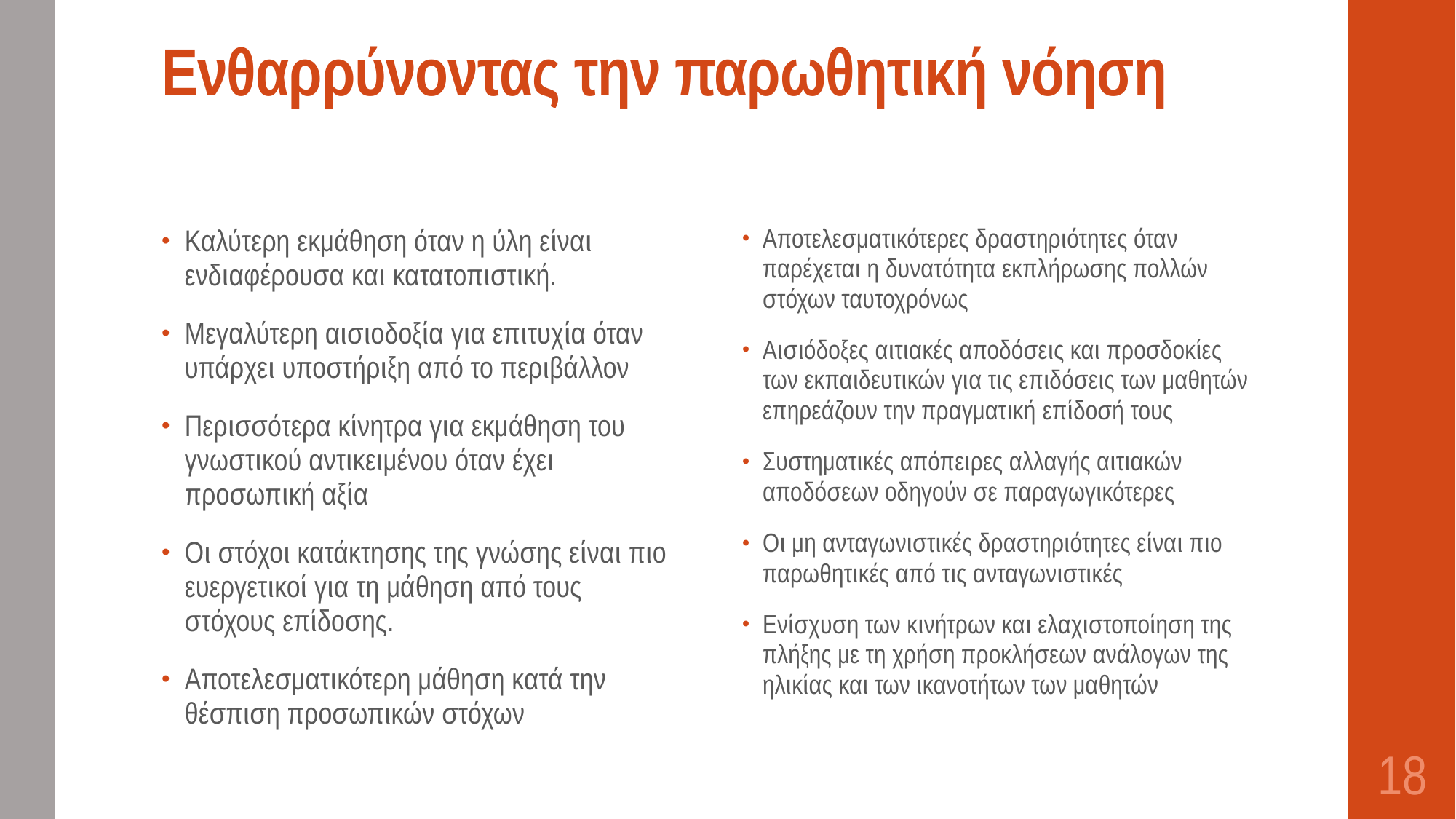

# Ενθαρρύνοντας την παρωθητική νόηση
Καλύτερη εκμάθηση όταν η ύλη είναι ενδιαφέρουσα και κατατοπιστική.
Μεγαλύτερη αισιοδοξία για επιτυχία όταν υπάρχει υποστήριξη από το περιβάλλον
Περισσότερα κίνητρα για εκμάθηση του γνωστικού αντικειμένου όταν έχει προσωπική αξία
Οι στόχοι κατάκτησης της γνώσης είναι πιο ευεργετικοί για τη μάθηση από τους στόχους επίδοσης.
Αποτελεσματικότερη μάθηση κατά την θέσπιση προσωπικών στόχων
Αποτελεσματικότερες δραστηριότητες όταν παρέχεται η δυνατότητα εκπλήρωσης πολλών στόχων ταυτοχρόνως
Αισιόδοξες αιτιακές αποδόσεις και προσδοκίες των εκπαιδευτικών για τις επιδόσεις των μαθητών επηρεάζουν την πραγματική επίδοσή τους
Συστηματικές απόπειρες αλλαγής αιτιακών αποδόσεων οδηγούν σε παραγωγικότερες
Οι μη ανταγωνιστικές δραστηριότητες είναι πιο παρωθητικές από τις ανταγωνιστικές
Ενίσχυση των κινήτρων και ελαχιστοποίηση της πλήξης με τη χρήση προκλήσεων ανάλογων της ηλικίας και των ικανοτήτων των μαθητών
18